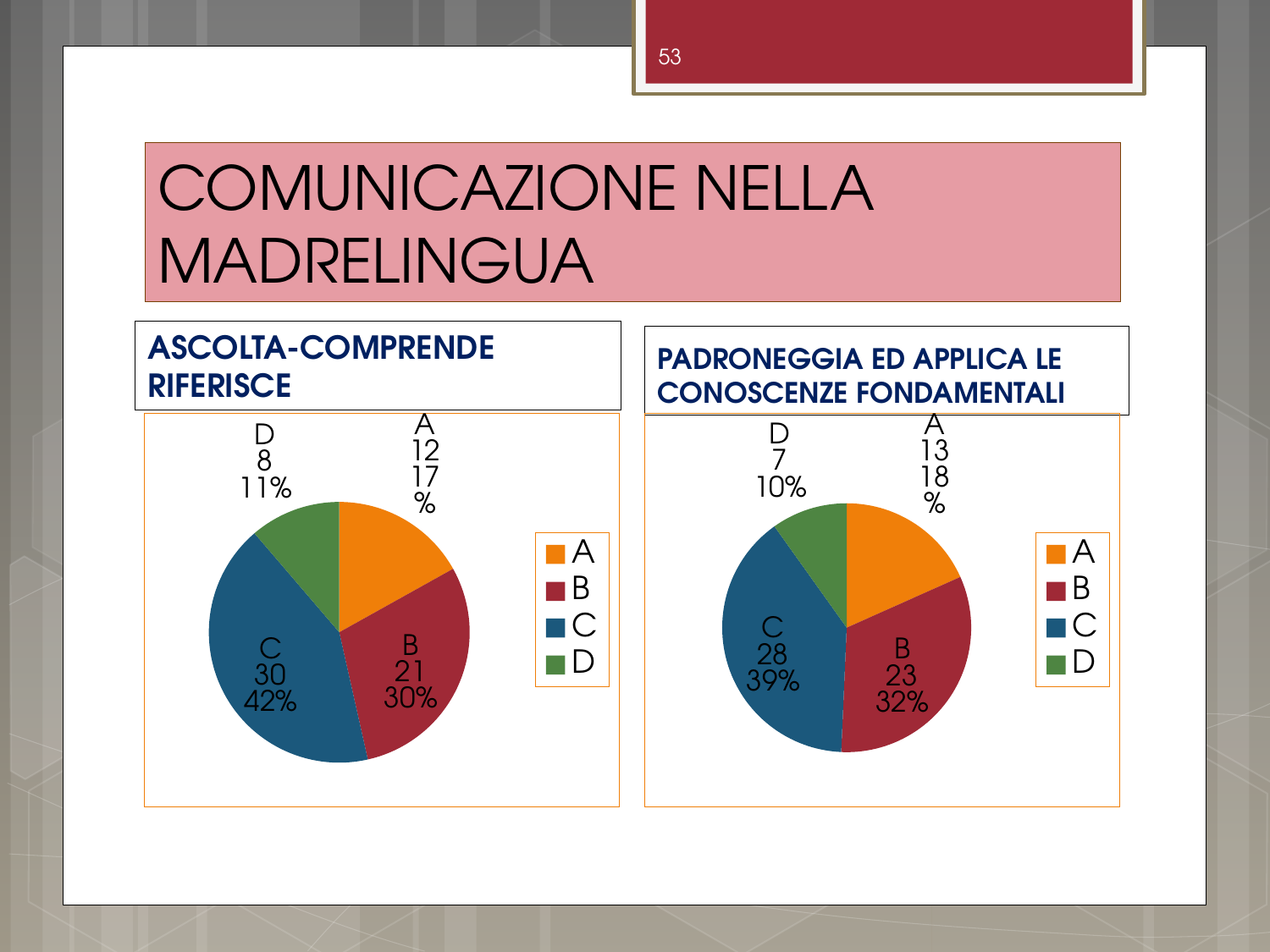

53
# COMUNICAZIONE NELLA MADRELINGUA
ASCOLTA-COMPRENDE RIFERISCE
PADRONEGGIA ED APPLICA LE CONOSCENZE FONDAMENTALI

### Chart

| Category | Vendite |
|---|---|
| A | 12.0 |
| B | 21.0 |
| C | 30.0 |
| D | 8.0 |

### Chart

| Category | Vendite |
|---|---|
| A | 13.0 |
| B | 23.0 |
| C | 28.0 |
| D | 7.0 |